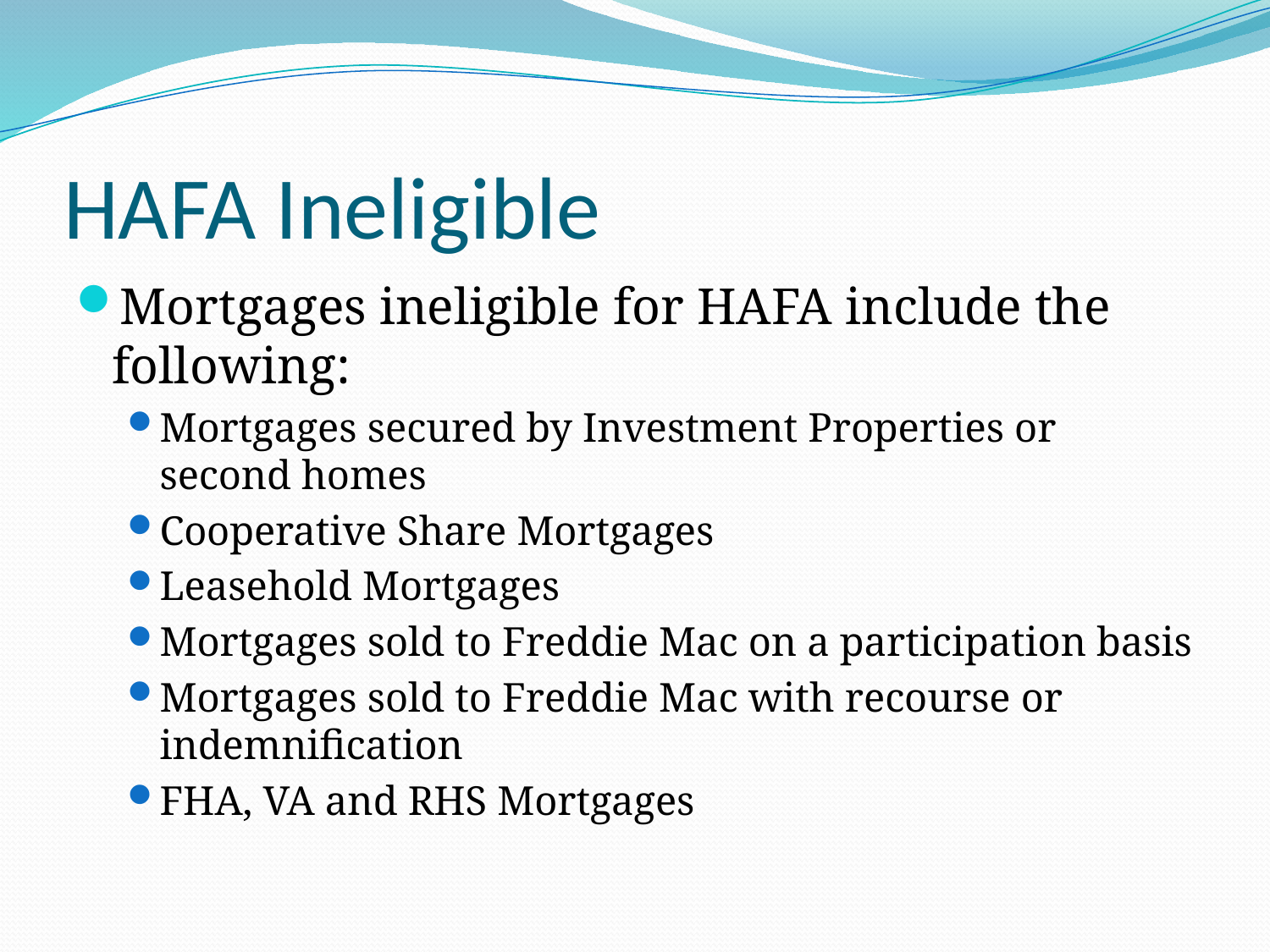

# HAFA Ineligible
Mortgages ineligible for HAFA include the following:
Mortgages secured by Investment Properties or second homes
Cooperative Share Mortgages
Leasehold Mortgages
Mortgages sold to Freddie Mac on a participation basis
Mortgages sold to Freddie Mac with recourse or indemnification
FHA, VA and RHS Mortgages